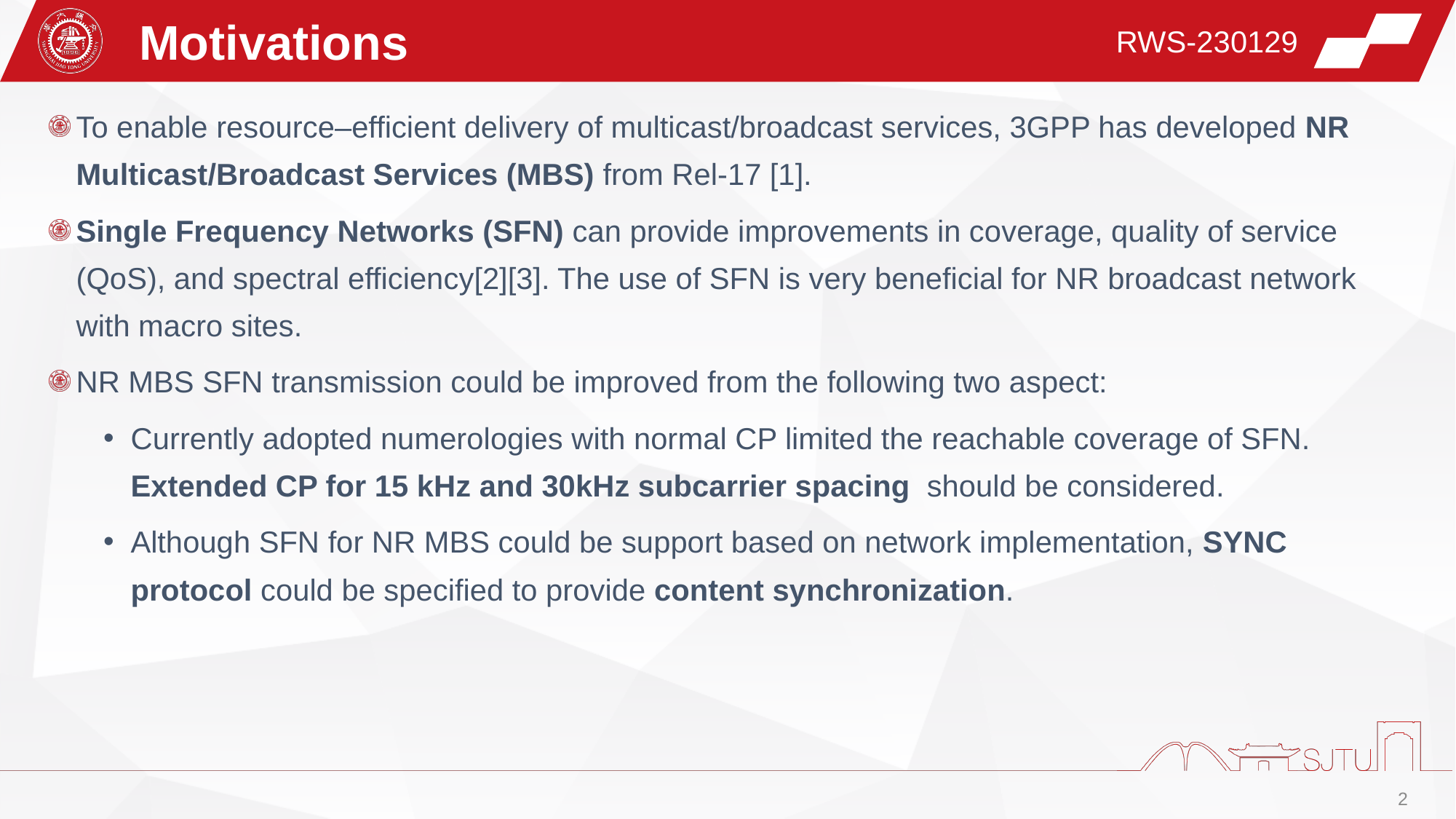

Motivations
RWS-230129
To enable resource–efficient delivery of multicast/broadcast services, 3GPP has developed NR Multicast/Broadcast Services (MBS) from Rel-17 [1].
Single Frequency Networks (SFN) can provide improvements in coverage, quality of service (QoS), and spectral efficiency[2][3]. The use of SFN is very beneficial for NR broadcast network with macro sites.
NR MBS SFN transmission could be improved from the following two aspect:
Currently adopted numerologies with normal CP limited the reachable coverage of SFN. Extended CP for 15 kHz and 30kHz subcarrier spacing  should be considered.
Although SFN for NR MBS could be support based on network implementation, SYNC protocol could be specified to provide content synchronization.
2